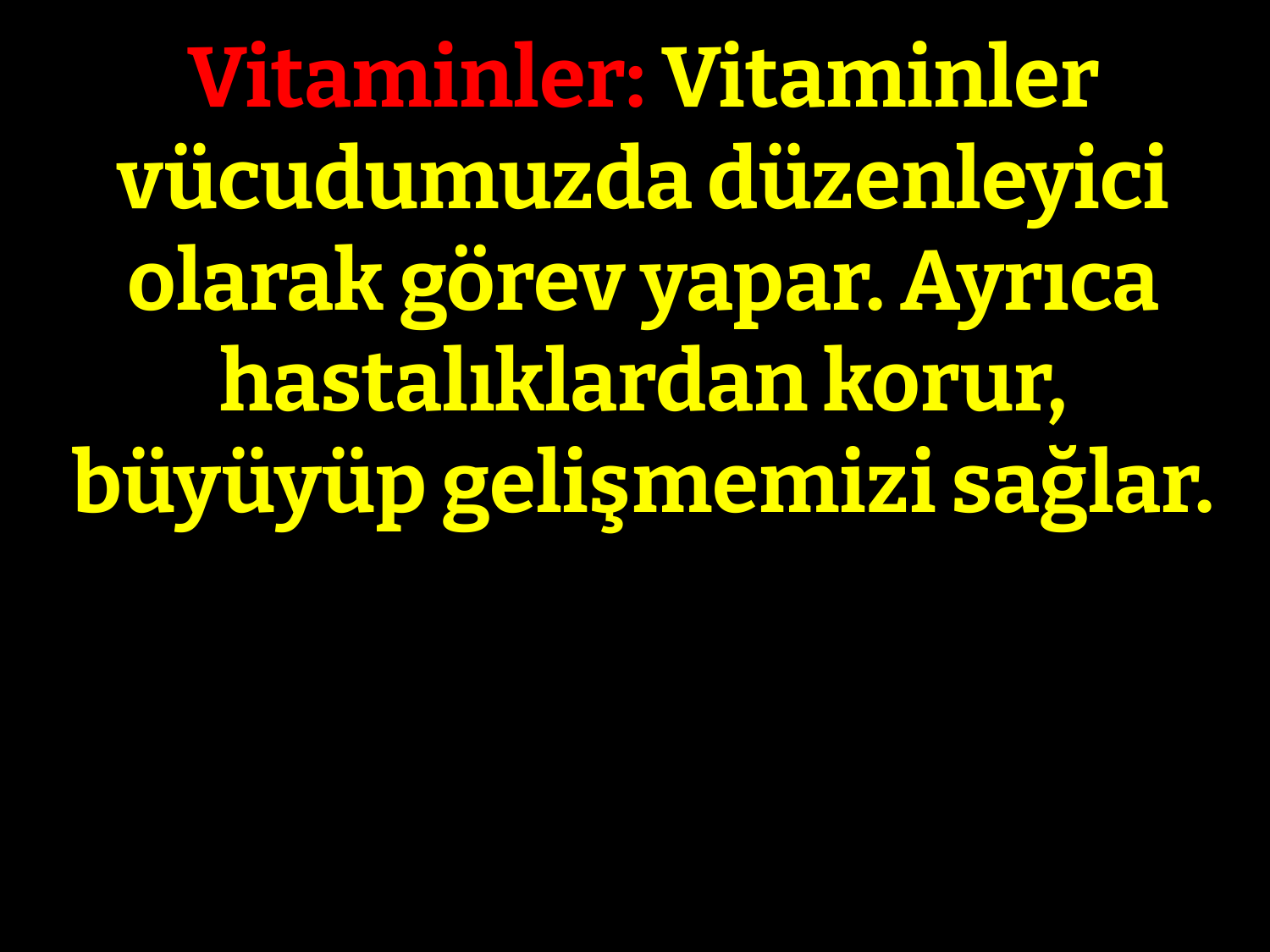

Vitaminler: Vitaminler vücudumuzda düzenleyici olarak görev yapar. Ayrıca hastalıklardan korur, büyüyüp gelişmemizi sağlar.
#